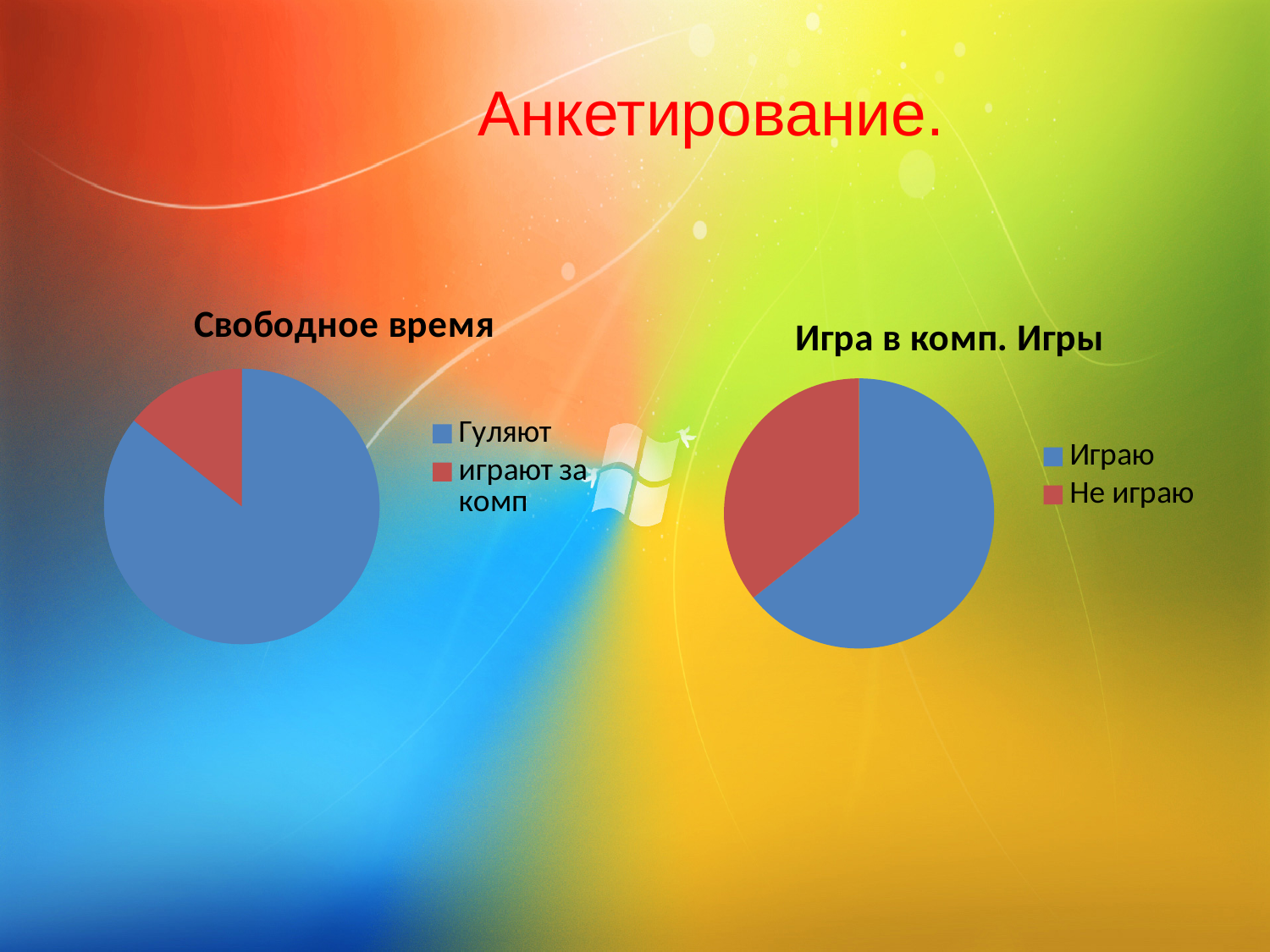

Анкетирование.

### Chart:

| Category | Свободное время  |
|---|---|
| Гуляют  | 12.0 |
| играют за комп  | 2.0 |

### Chart:

| Category | Игра в комп. Игры | игры |
|---|---|---|
| Играю | 9.0 | None |
| Не играю | 5.0 | None |